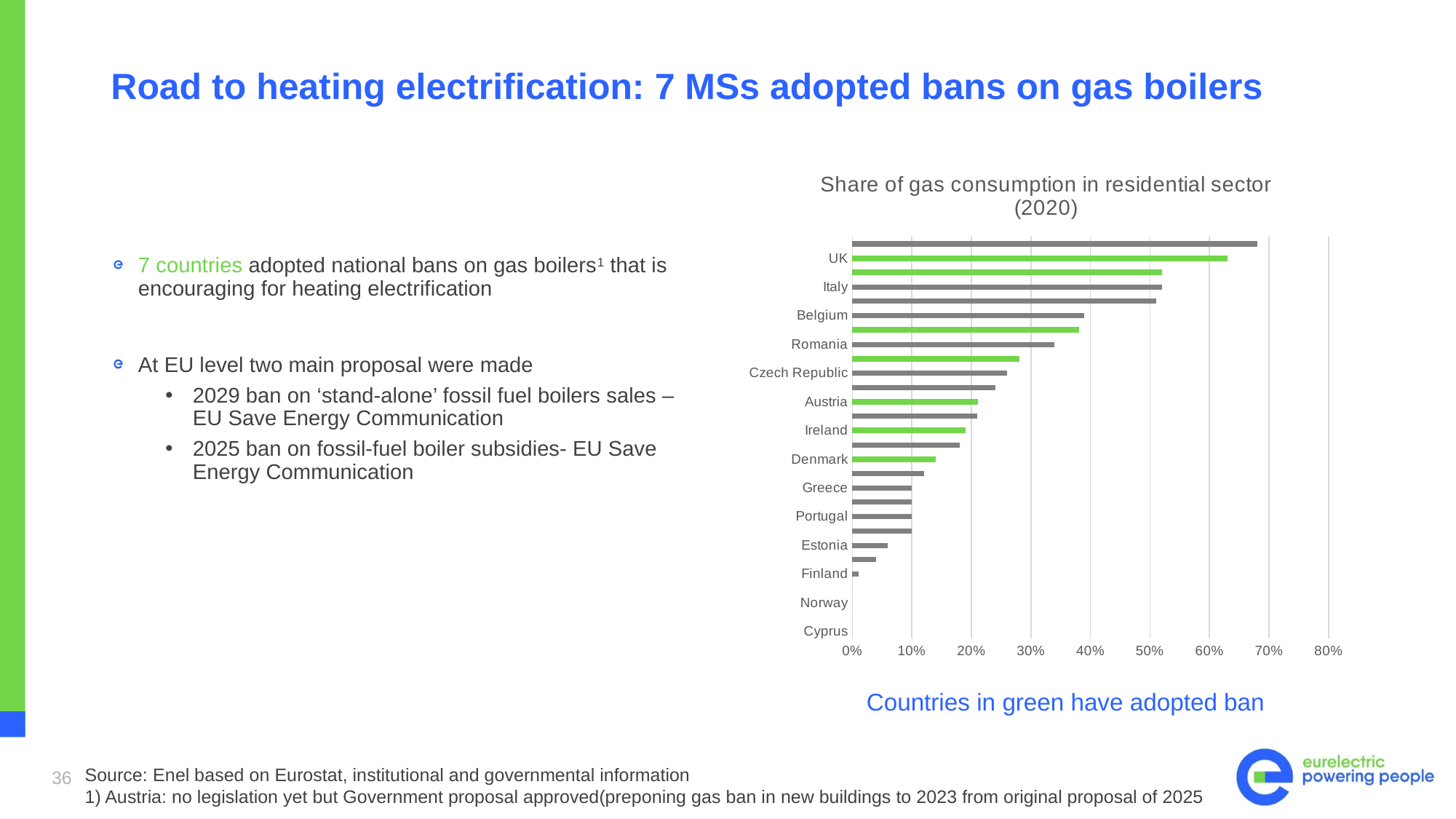

# Road to heating electrification: 7 MSs adopted bans on gas boilers

### Chart: Share of gas consumption in residential sector (2020)

| Category |  |
|---|---|
| Cyprus | 0.0 |
| Malta | 0.0 |
| Norway | 0.0 |
| Sweden | 0.0 |
| Finland | 0.01 |
| Bulgaria | 0.04 |
| Estonia | 0.06 |
| Latvia | 0.1 |
| Portugal | 0.1 |
| Slovenia | 0.1 |
| Greece | 0.1 |
| Lithuania | 0.12 |
| Denmark | 0.14 |
| Poland | 0.18 |
| Ireland | 0.19 |
| Croatia | 0.21 |
| Austria | 0.21 |
| Spain | 0.24 |
| Czech Republic | 0.26 |
| France | 0.28 |
| Romania | 0.34 |
| Germany | 0.38 |
| Belgium | 0.39 |
| Hungary | 0.51 |
| Italy | 0.52 |
| Luxembourg | 0.5201 |
| UK | 0.63 |
| Netherlands | 0.68 |
7 countries adopted national bans on gas boilers1 that is encouraging for heating electrification

At EU level two main proposal were made
2029 ban on ‘stand-alone’ fossil fuel boilers sales – EU Save Energy Communication
2025 ban on fossil-fuel boiler subsidies- EU Save Energy Communication
Countries in green have adopted ban
36
Source: Enel based on Eurostat, institutional and governmental information
1) Austria: no legislation yet but Government proposal approved(preponing gas ban in new buildings to 2023 from original proposal of 2025